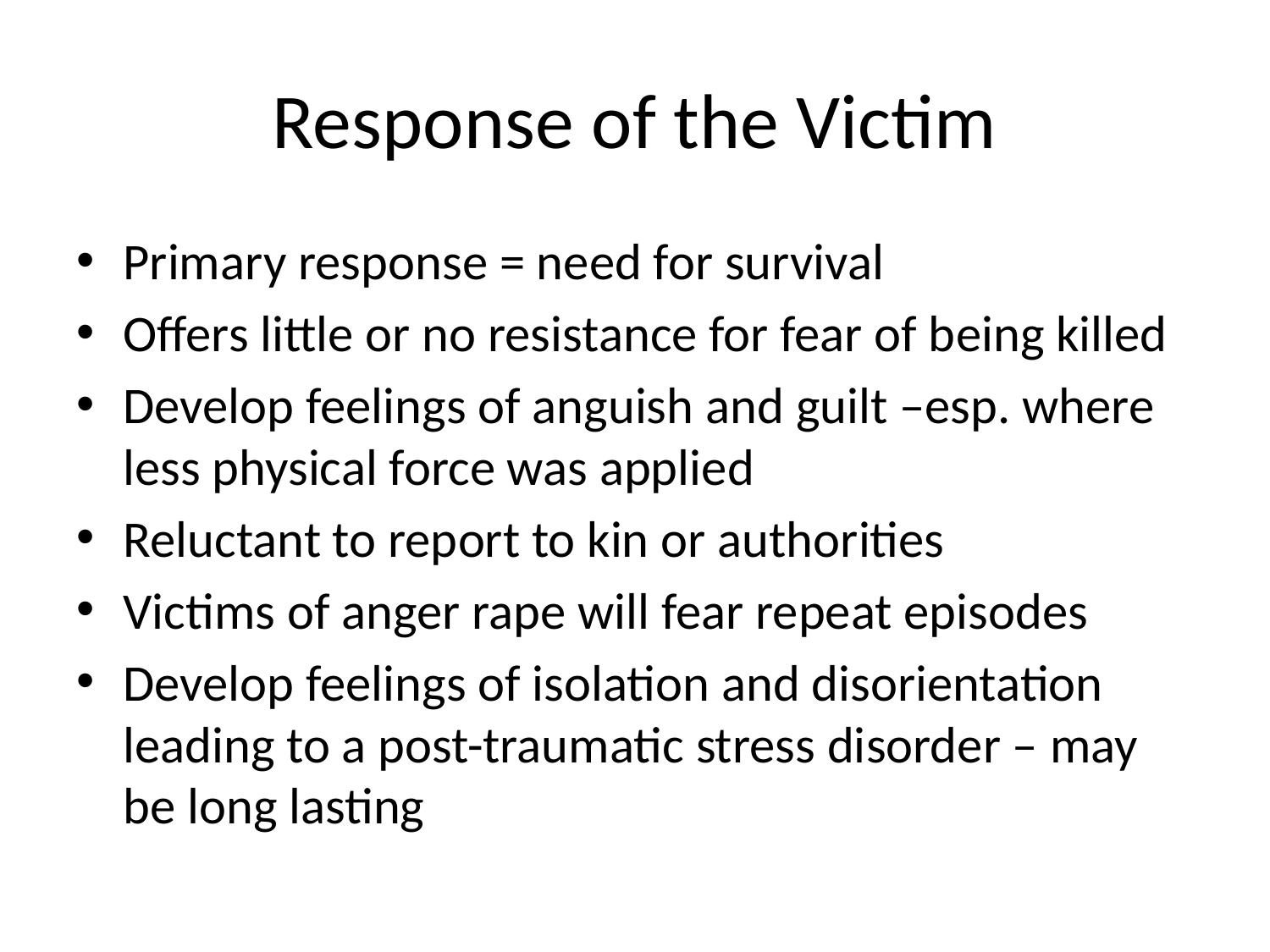

# Response of the Victim
Primary response = need for survival
Offers little or no resistance for fear of being killed
Develop feelings of anguish and guilt –esp. where less physical force was applied
Reluctant to report to kin or authorities
Victims of anger rape will fear repeat episodes
Develop feelings of isolation and disorientation leading to a post-traumatic stress disorder – may be long lasting